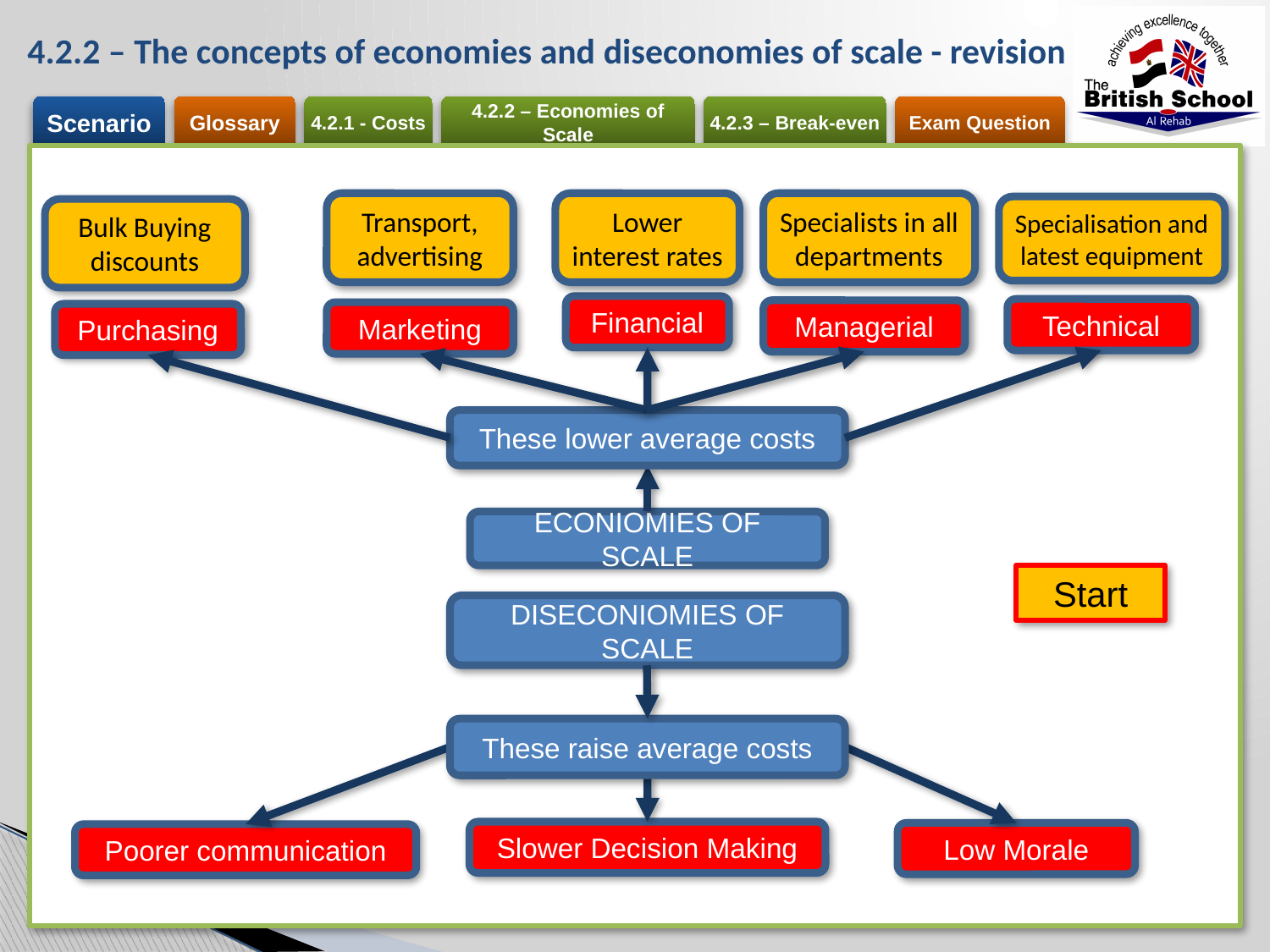

# 4.2.2 – The concepts of economies and diseconomies of scale - revision
Transport, advertising
Marketing
Lower interest rates
Financial
Specialists in all departments
Managerial
Specialisation and latest equipment
Technical
Bulk Buying discounts
Purchasing
These lower average costs
ECONIOMIES OF SCALE
Start
DISECONIOMIES OF SCALE
These raise average costs
Poorer communication
Low Morale
Slower Decision Making